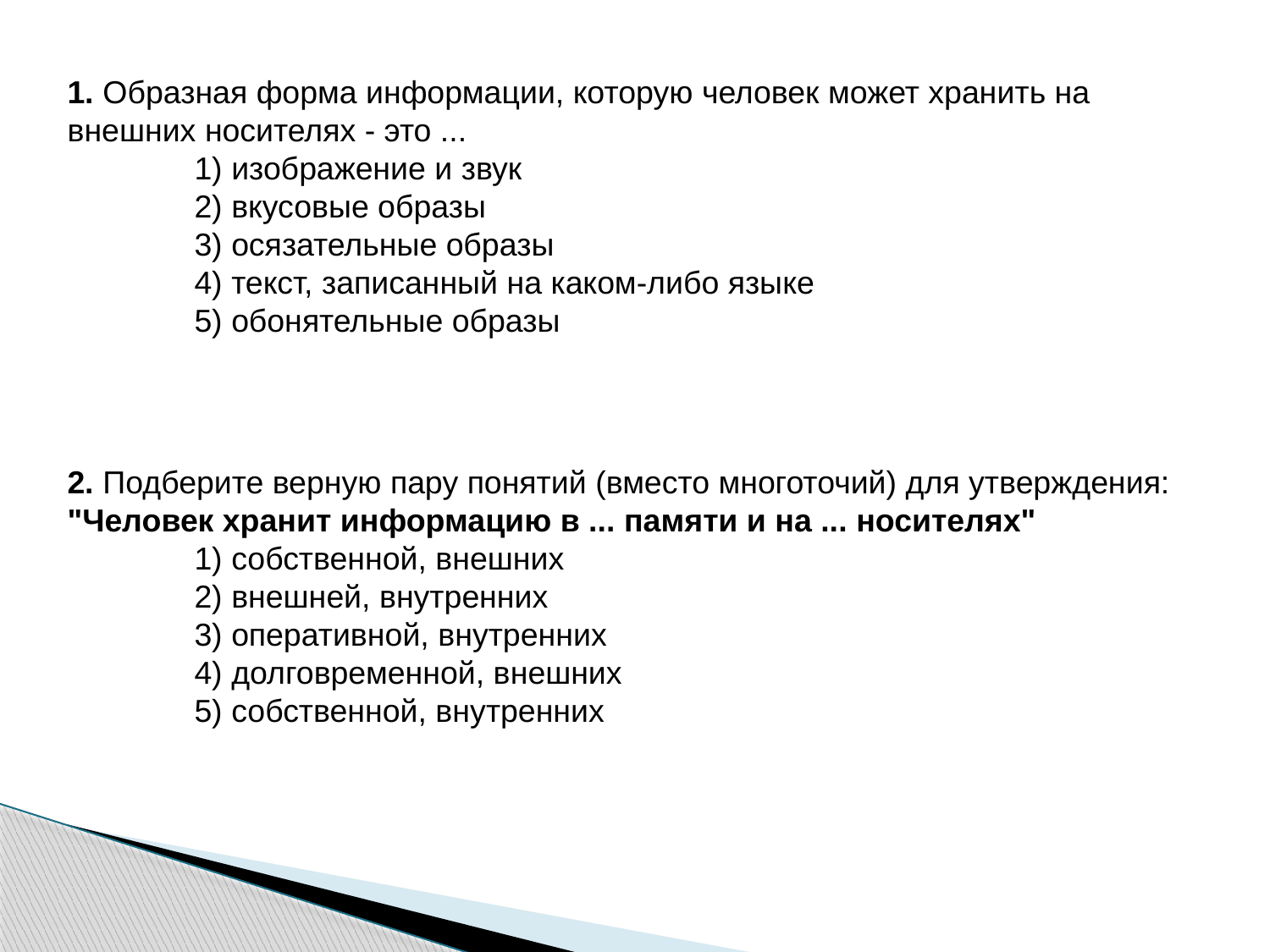

1. Образная форма информации, которую человек может хранить на внешних носителях - это ...
1) изображение и звук
2) вкусовые образы
3) осязательные образы
4) текст, записанный на каком-либо языке
5) обонятельные образы
2. Подберите верную пару понятий (вместо многоточий) для утверждения: "Человек хранит информацию в ... памяти и на ... носителях"
1) собственной, внешних
2) внешней, внутренних
3) оперативной, внутренних
4) долговременной, внешних
5) собственной, внутренних